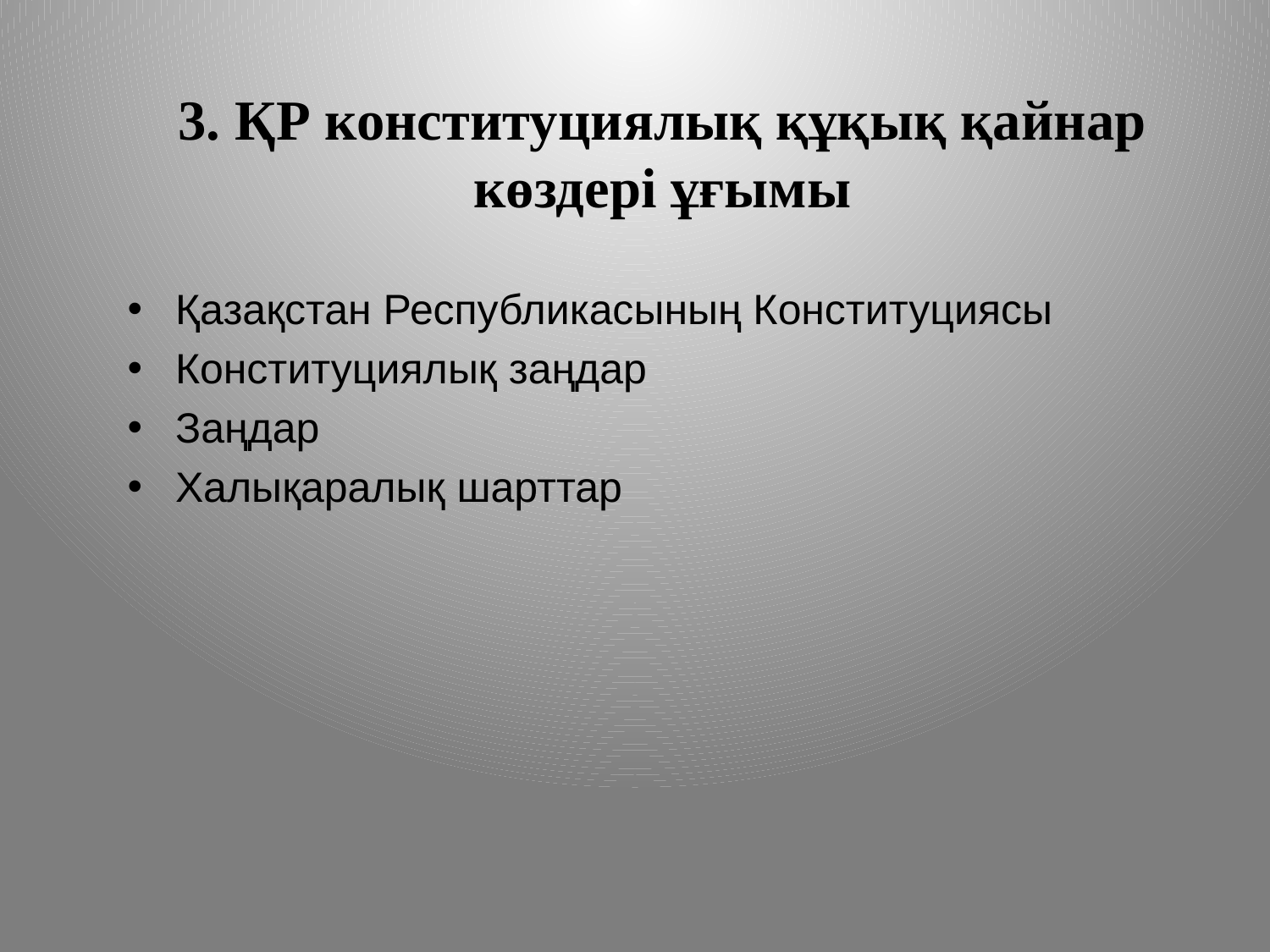

3. ҚР конституциялық құқық қайнар көздері ұғымы
Қазақстан Республикасының Конституциясы
Конституциялық заңдар
Заңдар
Халықаралық шарттар